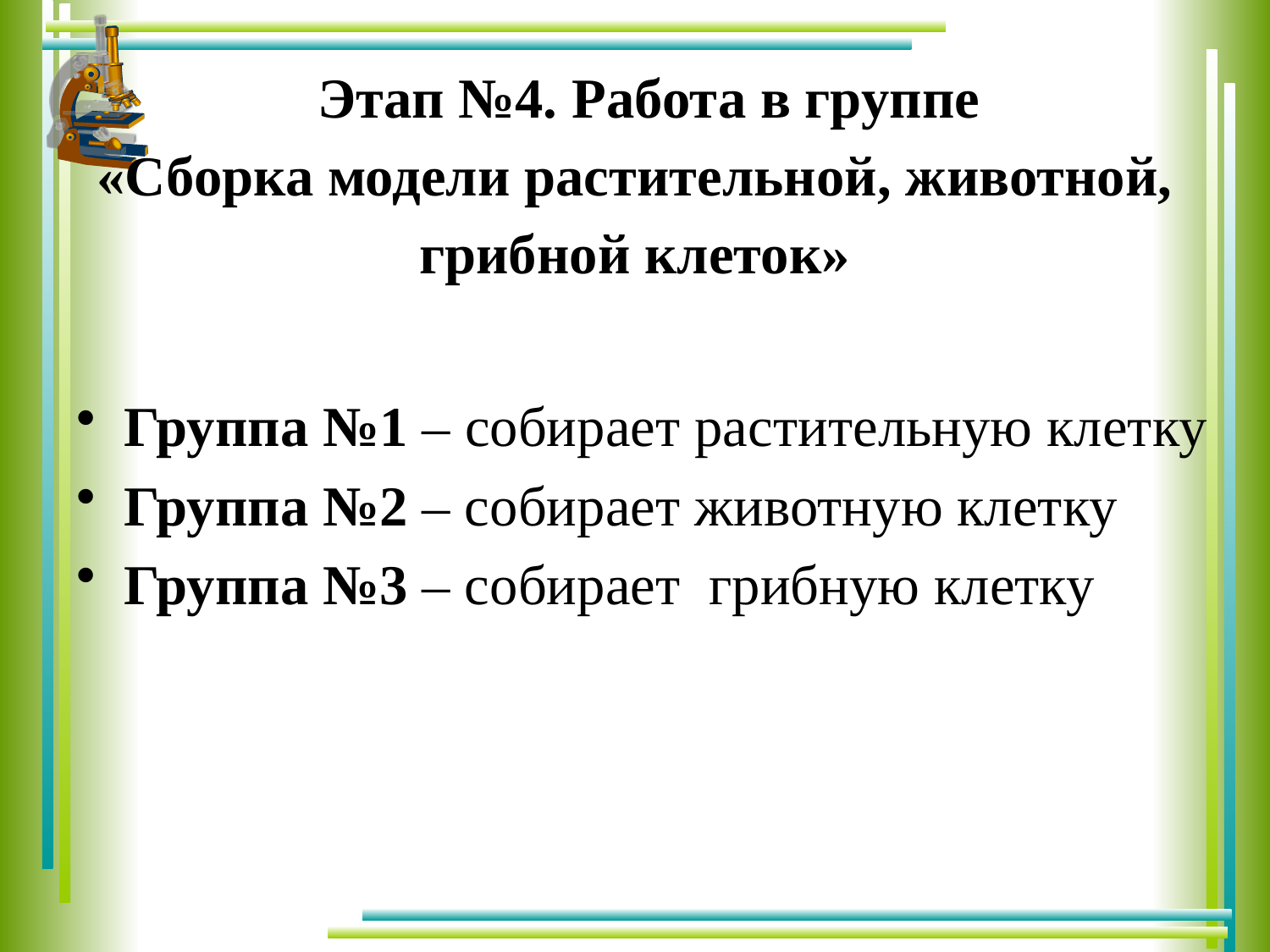

# Этап №4. Работа в группе «Сборка модели растительной, животной, грибной клеток»

Группа №1 – собирает растительную клетку
Группа №2 – собирает животную клетку
Группа №3 – собирает  грибную клетку